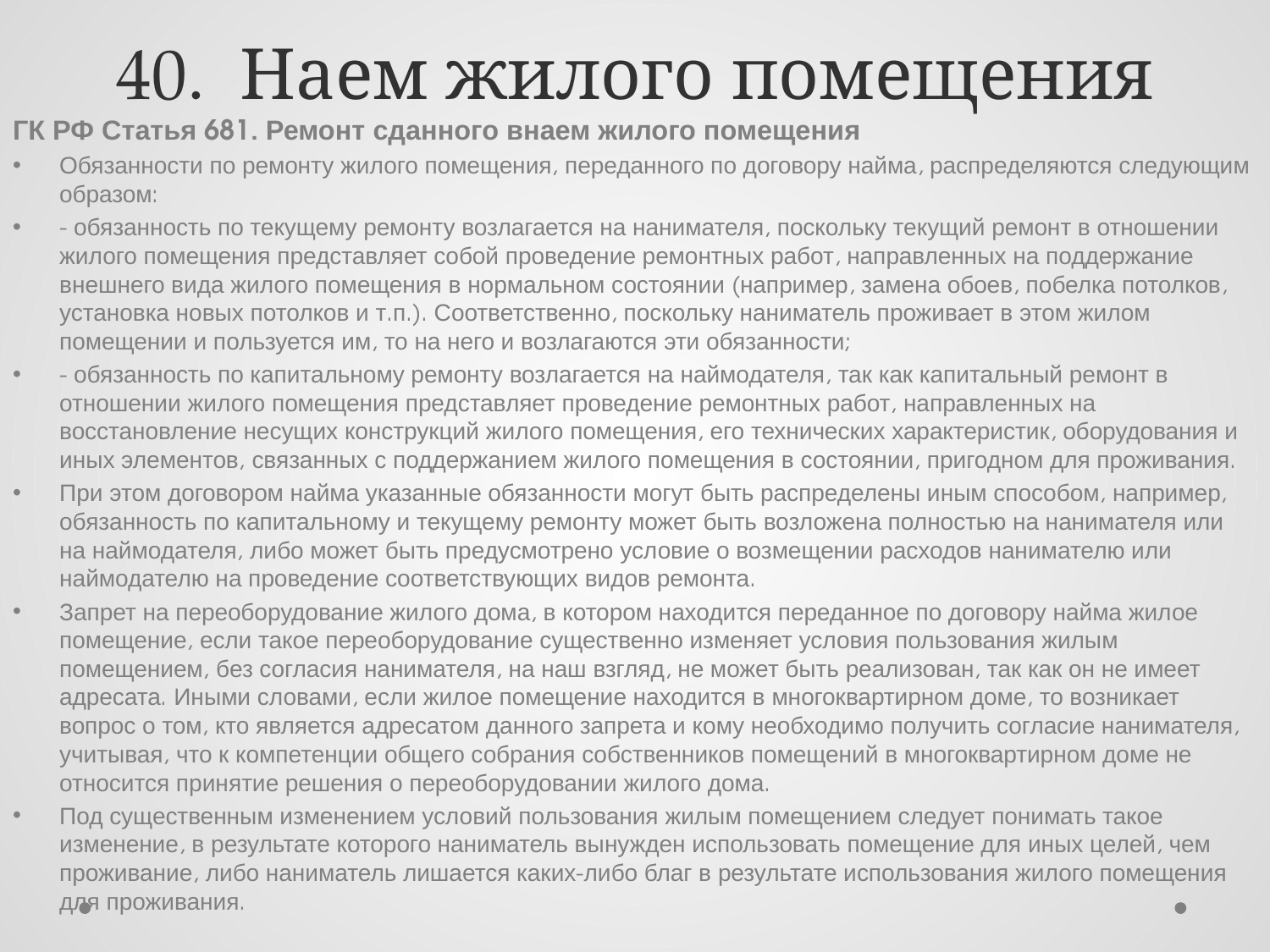

# 40.  Наем жилого помещения
ГК РФ Статья 681. Ремонт сданного внаем жилого помещения
Обязанности по ремонту жилого помещения, переданного по договору найма, распределяются следующим образом:
- обязанность по текущему ремонту возлагается на нанимателя, поскольку текущий ремонт в отношении жилого помещения представляет собой проведение ремонтных работ, направленных на поддержание внешнего вида жилого помещения в нормальном состоянии (например, замена обоев, побелка потолков, установка новых потолков и т.п.). Соответственно, поскольку наниматель проживает в этом жилом помещении и пользуется им, то на него и возлагаются эти обязанности;
- обязанность по капитальному ремонту возлагается на наймодателя, так как капитальный ремонт в отношении жилого помещения представляет проведение ремонтных работ, направленных на восстановление несущих конструкций жилого помещения, его технических характеристик, оборудования и иных элементов, связанных с поддержанием жилого помещения в состоянии, пригодном для проживания.
При этом договором найма указанные обязанности могут быть распределены иным способом, например, обязанность по капитальному и текущему ремонту может быть возложена полностью на нанимателя или на наймодателя, либо может быть предусмотрено условие о возмещении расходов нанимателю или наймодателю на проведение соответствующих видов ремонта.
Запрет на переоборудование жилого дома, в котором находится переданное по договору найма жилое помещение, если такое переоборудование существенно изменяет условия пользования жилым помещением, без согласия нанимателя, на наш взгляд, не может быть реализован, так как он не имеет адресата. Иными словами, если жилое помещение находится в многоквартирном доме, то возникает вопрос о том, кто является адресатом данного запрета и кому необходимо получить согласие нанимателя, учитывая, что к компетенции общего собрания собственников помещений в многоквартирном доме не относится принятие решения о переоборудовании жилого дома.
Под существенным изменением условий пользования жилым помещением следует понимать такое изменение, в результате которого наниматель вынужден использовать помещение для иных целей, чем проживание, либо наниматель лишается каких-либо благ в результате использования жилого помещения для проживания.